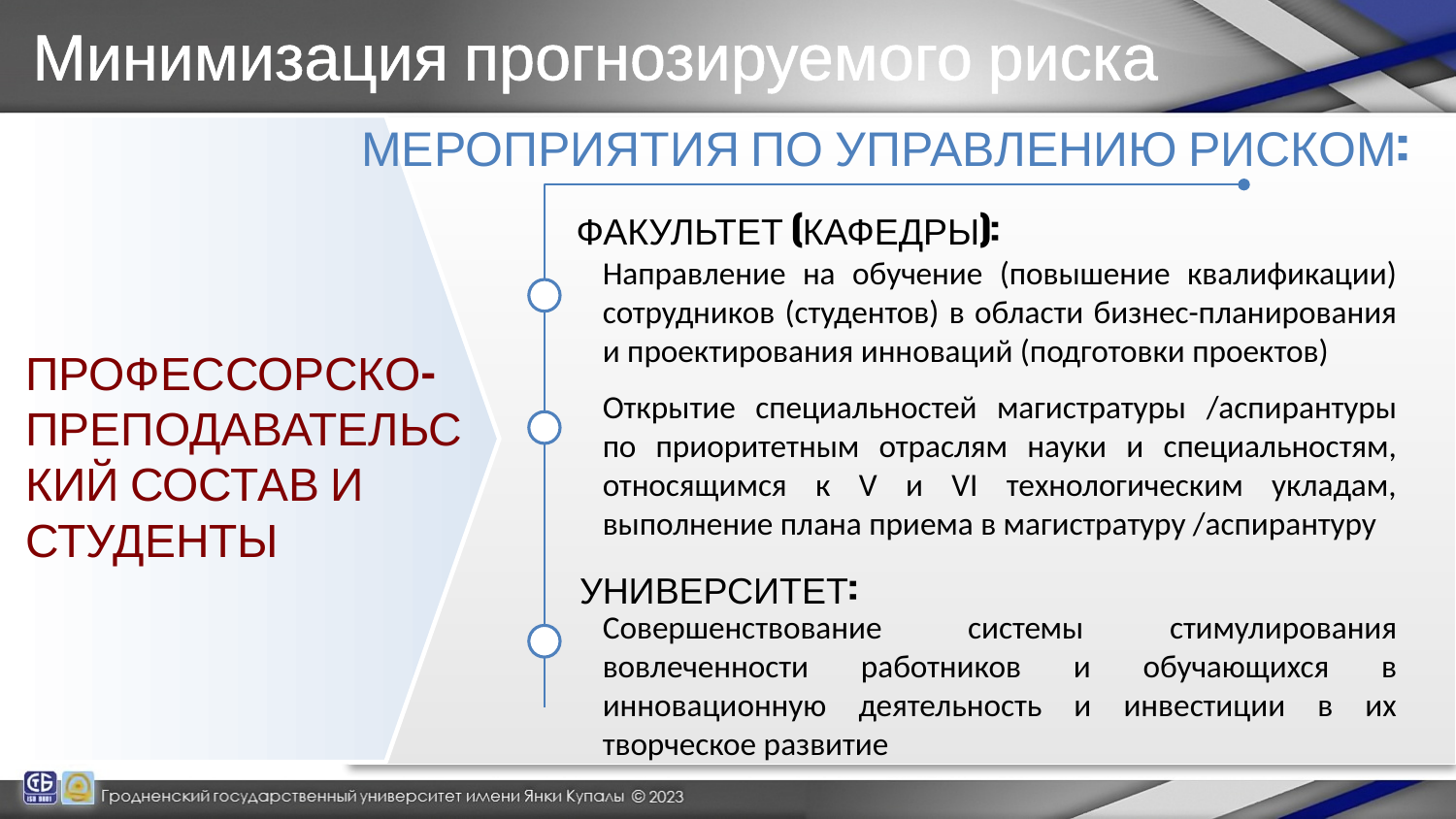

Минимизация прогнозируемого риска
МЕРОПРИЯТИЯ ПО УПРАВЛЕНИЮ РИСКОМ:

ФАКУЛЬТЕТ (КАФЕДРЫ):
Направление на обучение (повышение квалификации) сотрудников (студентов) в области бизнес-планирования и проектирования инноваций (подготовки проектов)

ПРОФЕССОРСКО-ПРЕПОДАВАТЕЛЬСКИЙ СОСТАВ И СТУДЕНТЫ
Открытие специальностей магистратуры /аспирантуры по приоритетным отраслям науки и специальностям, относящимся к V и VI технологическим укладам, выполнение плана приема в магистратуру /аспирантуру

УНИВЕРСИТЕТ:
Совершенствование системы стимулирования вовлеченности работников и обучающихся в инновационную деятельность и инвестиции в их творческое развитие